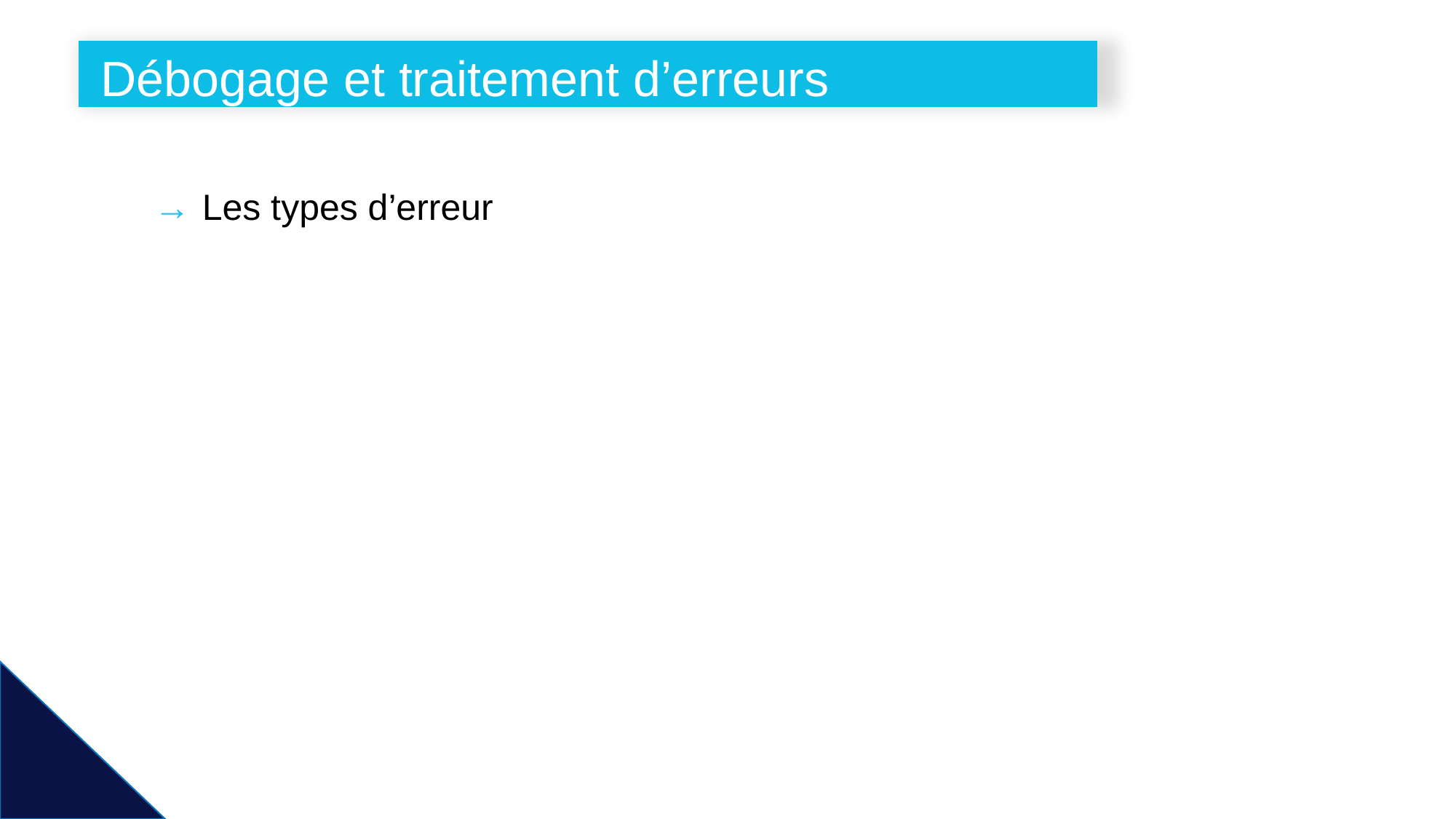

# Débogage et traitement d’erreurs
→ Les types d’erreur